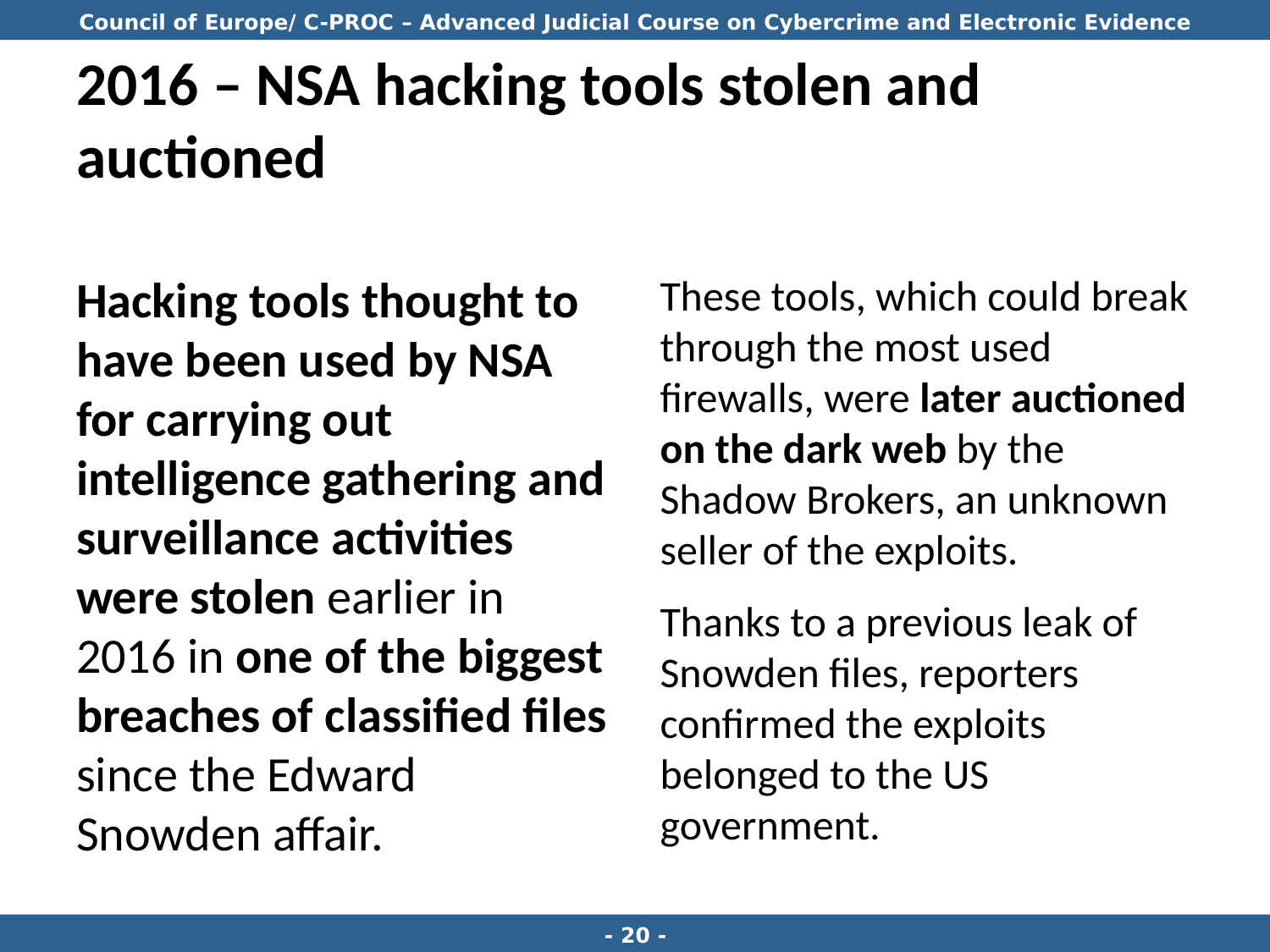

# 2016 – NSA hacking tools stolen and auctioned
Hacking tools thought to have been used by NSA for carrying out intelligence gathering and surveillance activities were stolen earlier in 2016 in one of the biggest breaches of classified files since the Edward Snowden affair.
These tools, which could break through the most used firewalls, were later auctioned on the dark web by the Shadow Brokers, an unknown seller of the exploits.
Thanks to a previous leak of Snowden files, reporters confirmed the exploits belonged to the US government.